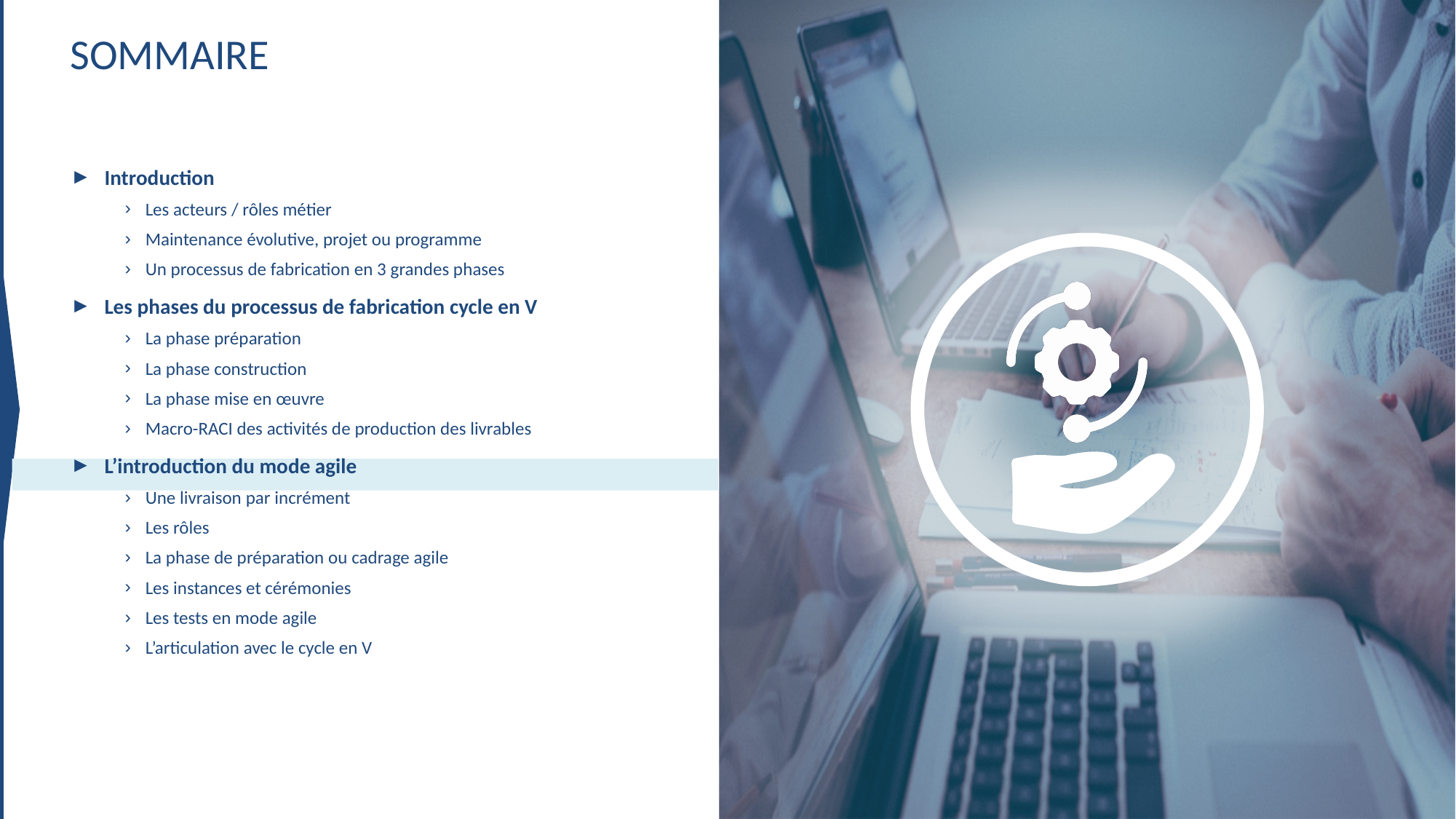

# sommaire
Introduction
Les acteurs / rôles métier
Maintenance évolutive, projet ou programme
Un processus de fabrication en 3 grandes phases
Les phases du processus de fabrication cycle en V
La phase préparation
La phase construction
La phase mise en œuvre
Macro-RACI des activités de production des livrables
L’introduction du mode agile
Une livraison par incrément
Les rôles
La phase de préparation ou cadrage agile
Les instances et cérémonies
Les tests en mode agile
L’articulation avec le cycle en V